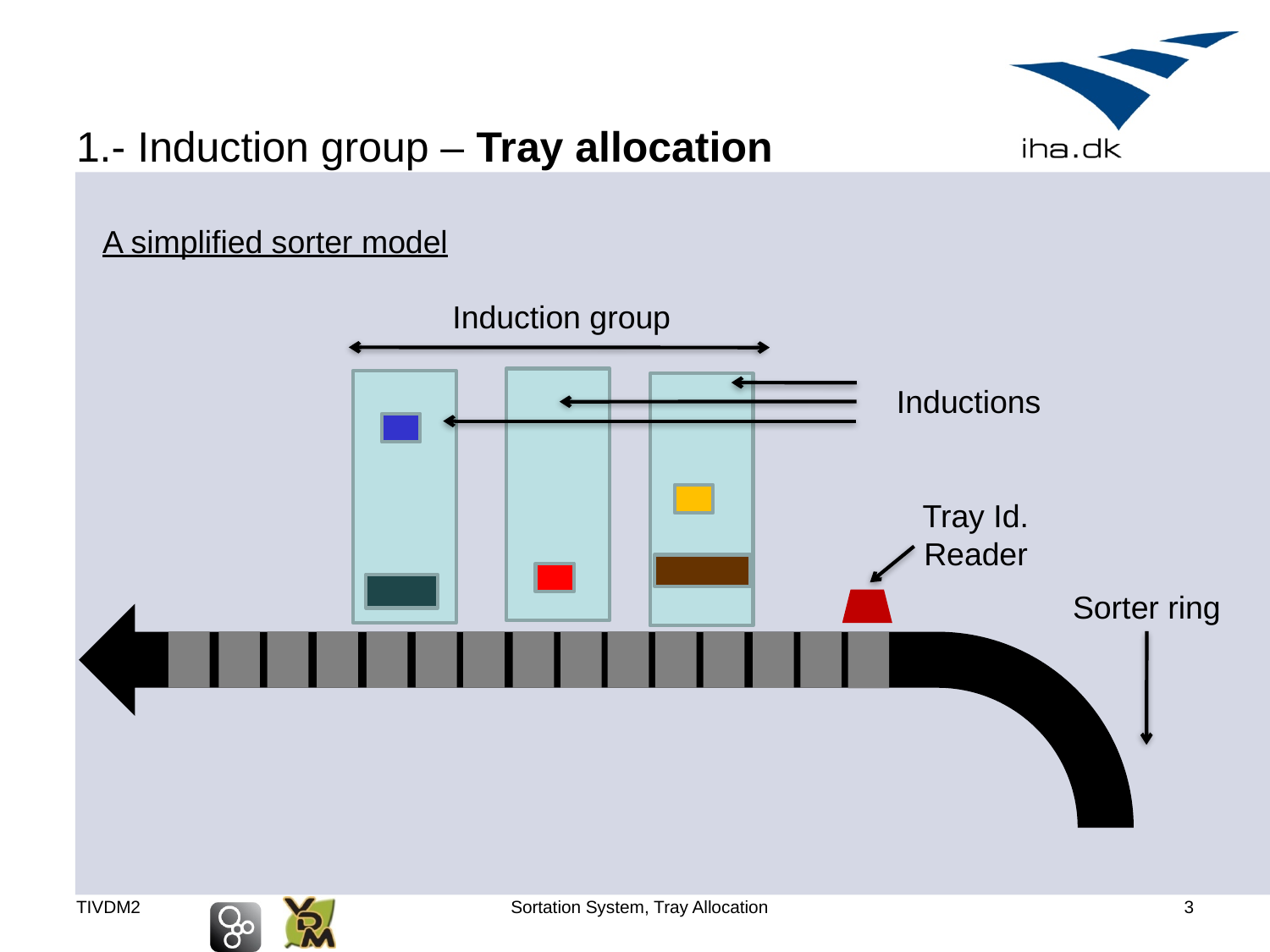

# 1.- Induction group – Tray allocation
A simplified sorter model
Induction group
Inductions

Tray Id. Reader

Sorter ring

TIVDM2
Sortation System, Tray Allocation
3